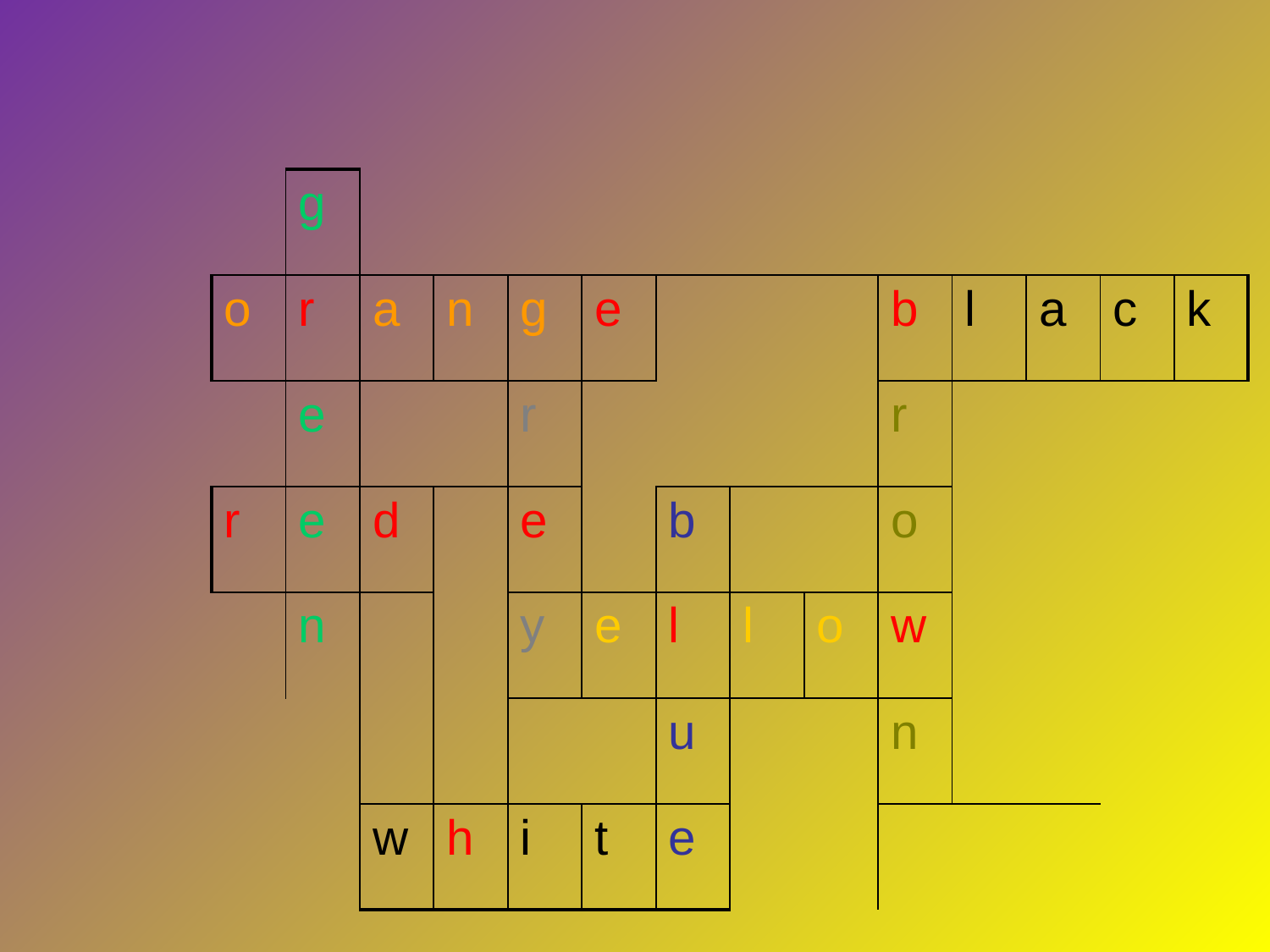

|  | g |  |  |  |  |  |  |  |  |  |  |  |  |
| --- | --- | --- | --- | --- | --- | --- | --- | --- | --- | --- | --- | --- | --- |
| o | r | a | n | g | e |  |  |  | b | l | a | c | k |
|  | e |  |  | r |  |  |  |  | r |  |  |  |  |
| r | e | d |  | e |  | b |  |  | o |  |  |  |  |
|  | n |  |  | y | e | l | l | o | w |  |  |  |  |
|  |  |  |  |  |  | u |  |  | n |  |  |  |  |
|  |  | w | h | i | t | e |  |  |  |  |  |  |  |